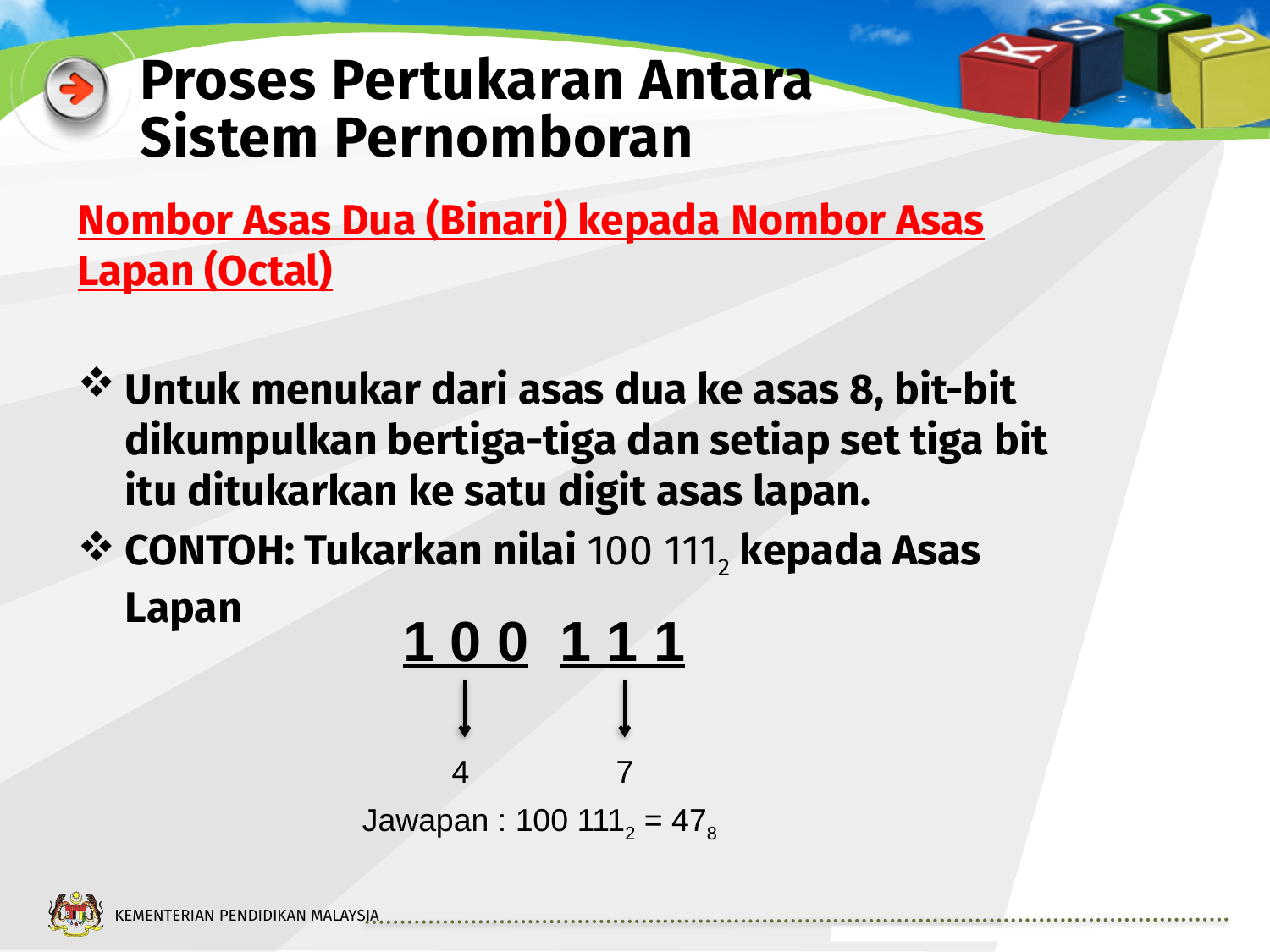

# Proses Pertukaran Antara Sistem Pernomboran
Nombor Asas Dua (Binari) kepada Nombor Asas Lapan (Octal)

Untuk menukar dari asas dua ke asas 8, bit-bit dikumpulkan bertiga-tiga dan setiap set tiga bit itu ditukarkan ke satu digit asas lapan.
CONTOH: Tukarkan nilai 100 1112 kepada Asas Lapan

1 0 0  1 1 1
4
7
Jawapan : 100 1112 = 478